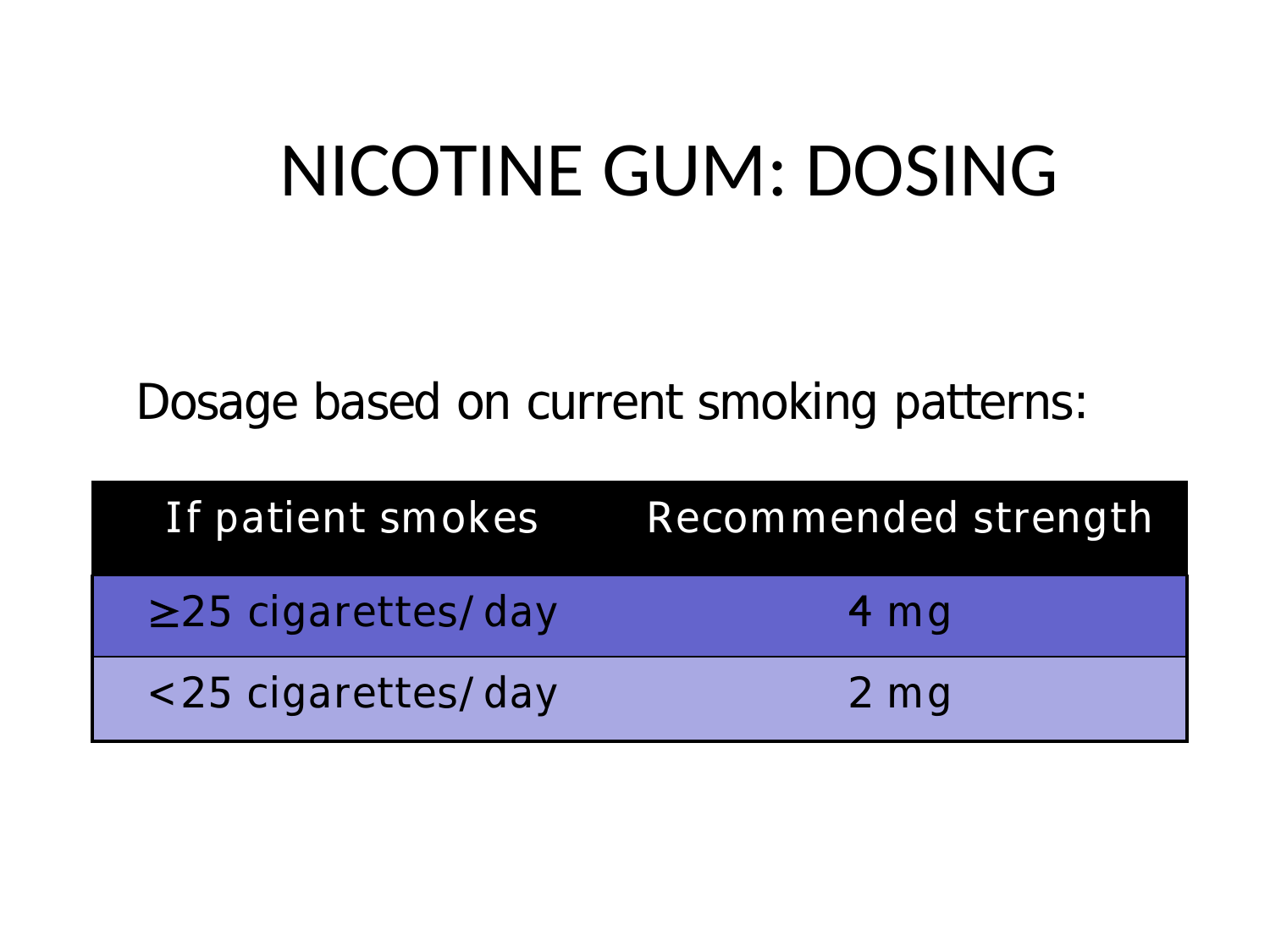

NICOTINE GUM: DOSING
Dosage based on current smoking patterns:
| If patient smokes | Recommended strength |
| --- | --- |
| ≥25 cigarettes/day | 4 mg |
| <25 cigarettes/day | 2 mg |